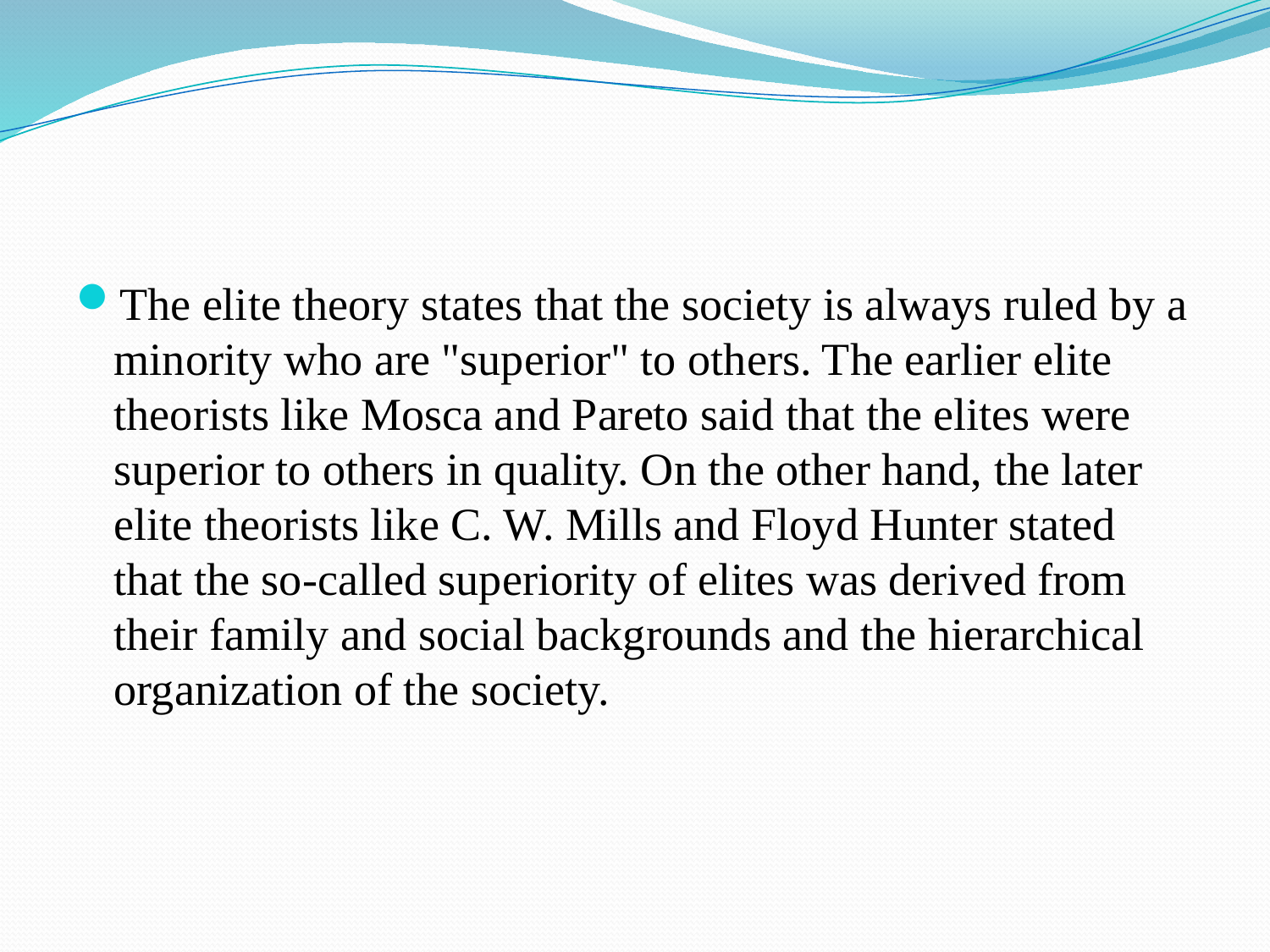

#
The elite theory states that the society is always ruled by a minority who are "superior" to others. The earlier elite theorists like Mosca and Pareto said that the elites were superior to others in quality. On the other hand, the later elite theorists like C. W. Mills and Floyd Hunter stated that the so-called superiority of elites was derived from their family and social backgrounds and the hierarchical organization of the society.